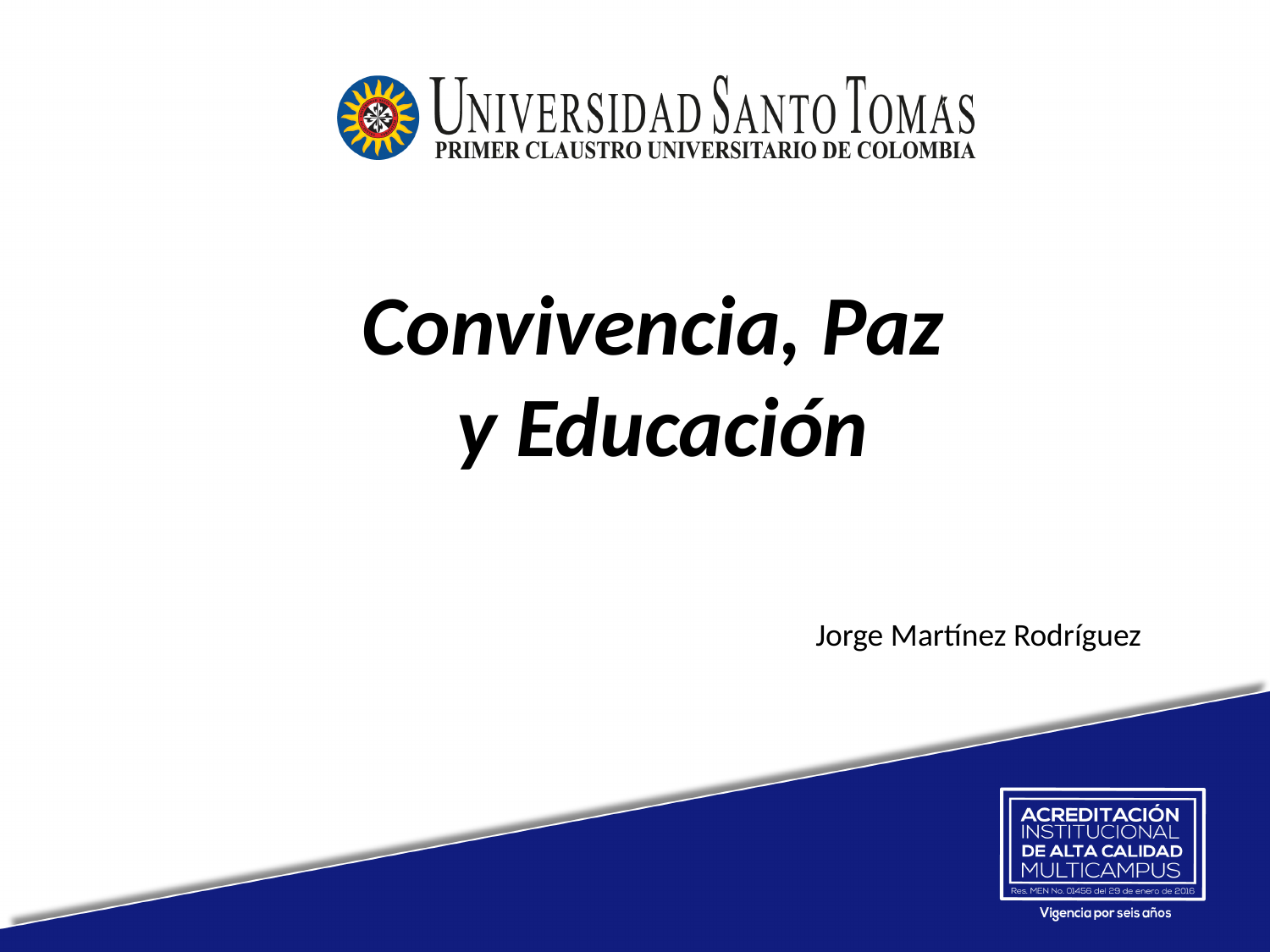

Convivencia, Paz
y Educación
Jorge Martínez Rodríguez